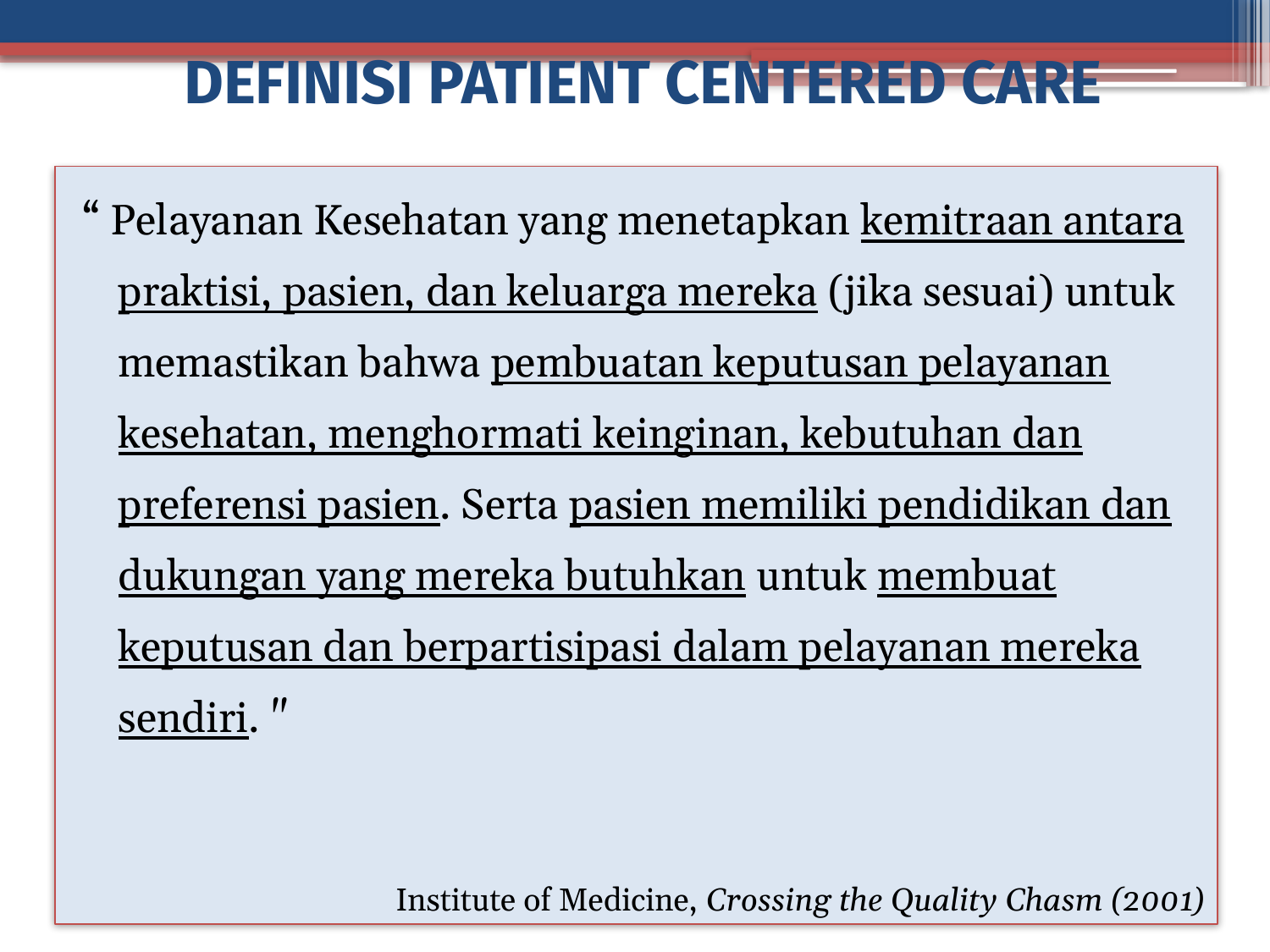

# DEFINISI PATIENT CENTERED CARE
“ Pelayanan Kesehatan yang menetapkan kemitraan antara praktisi, pasien, dan keluarga mereka (jika sesuai) untuk memastikan bahwa pembuatan keputusan pelayanan kesehatan, menghormati keinginan, kebutuhan dan preferensi pasien. Serta pasien memiliki pendidikan dan dukungan yang mereka butuhkan untuk membuat keputusan dan berpartisipasi dalam pelayanan mereka sendiri. "

 Institute of Medicine, Crossing the Quality Chasm (2001)